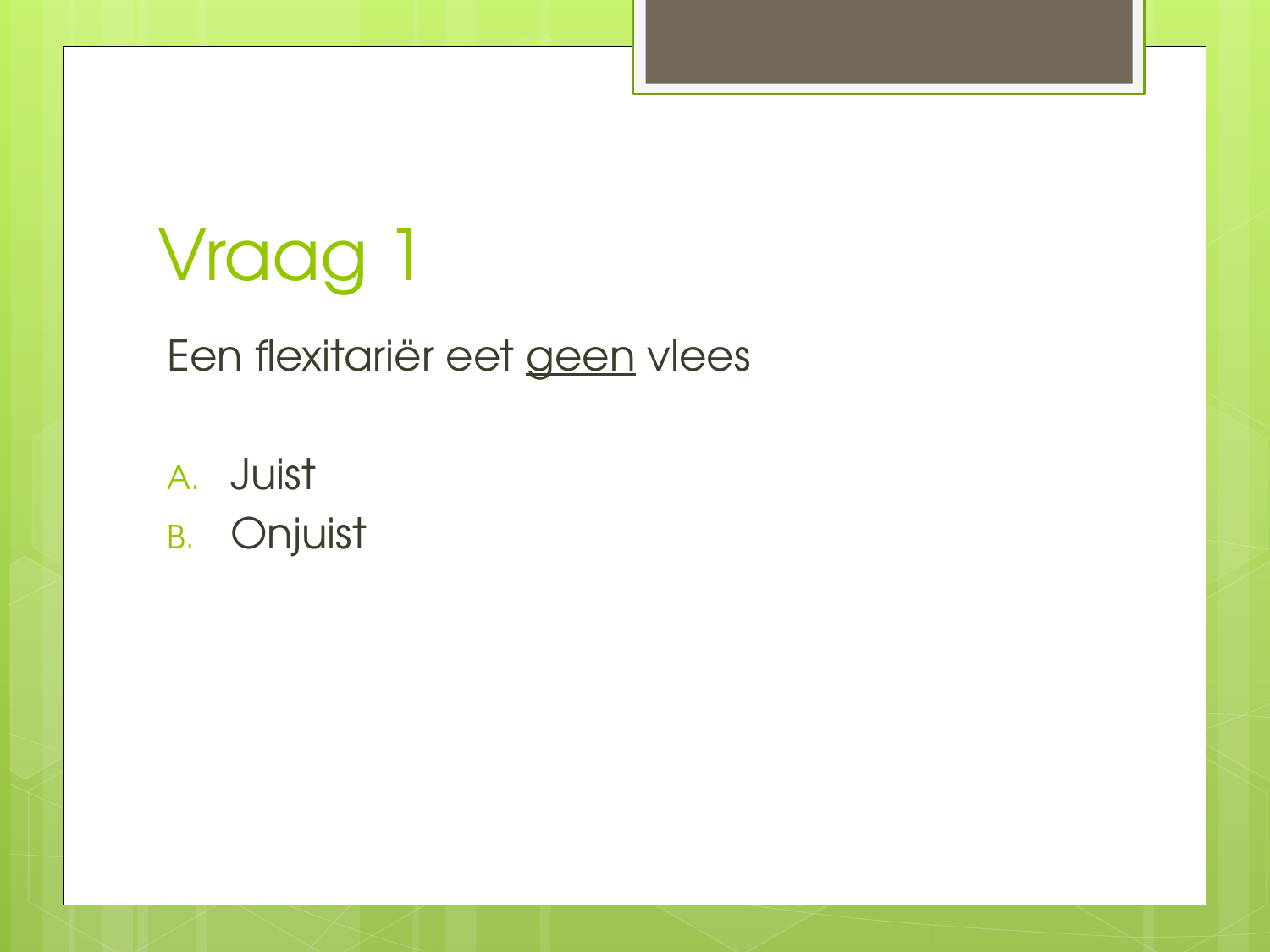

# Vraag 1
Een flexitariër eet geen vlees

Juist
Onjuist